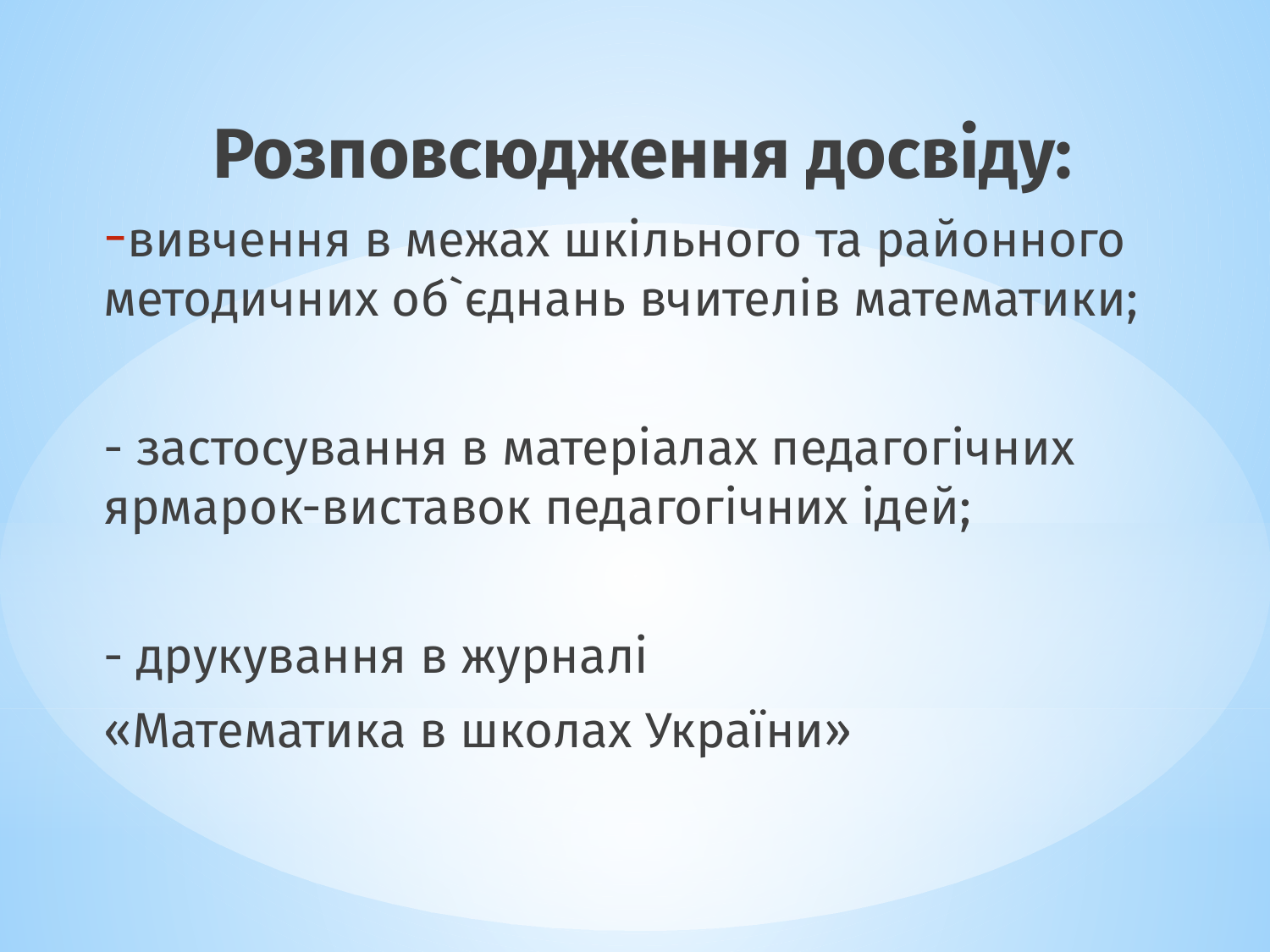

Розповсюдження досвіду:
вивчення в межах шкільного та районного методичних об`єднань вчителів математики;

- застосування в матеріалах педагогічних ярмарок-виставок педагогічних ідей;

- друкування в журналі
«Математика в школах України»
#